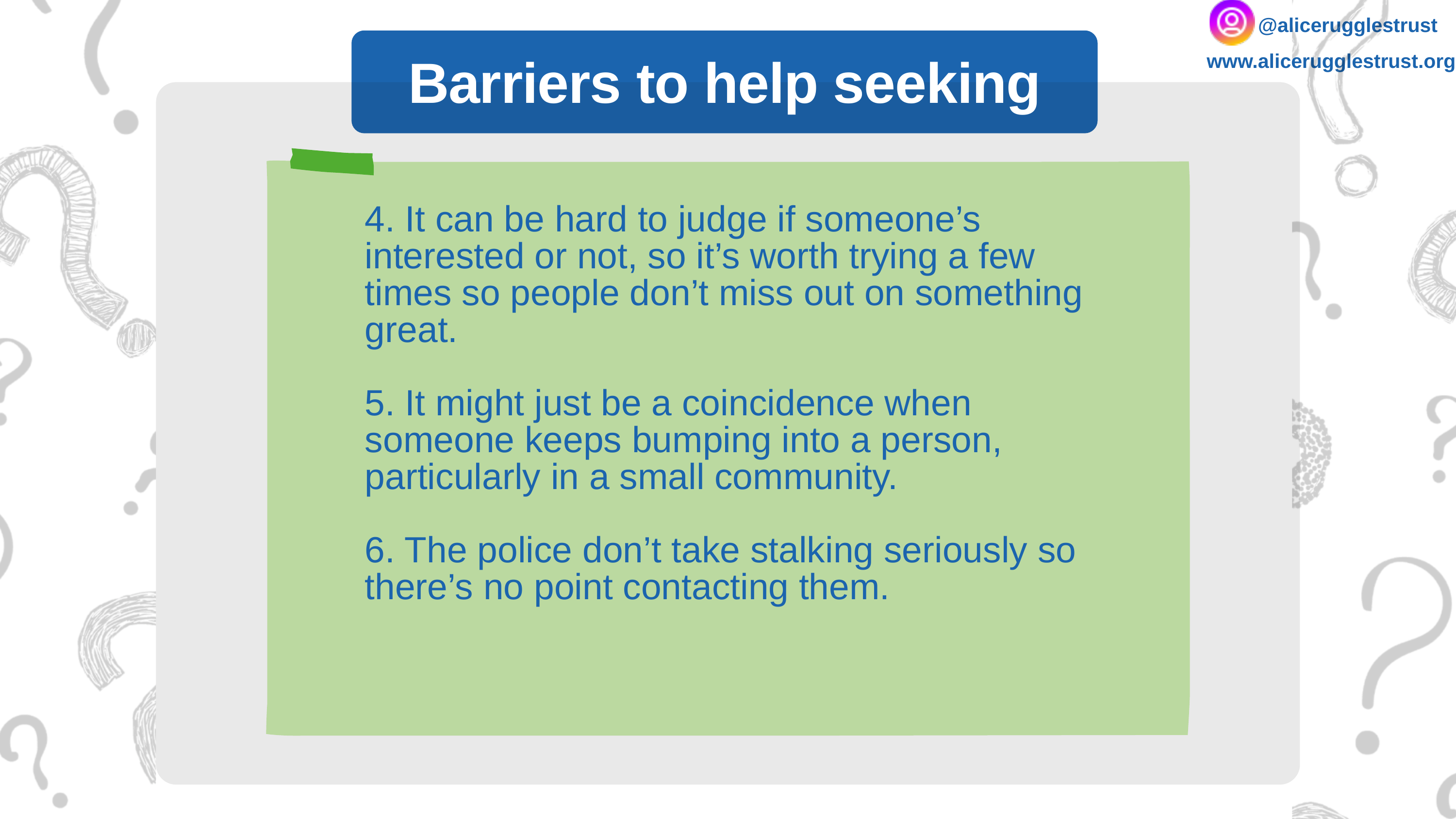

@alicerugglestrust

Barriers to help seeking
www.alicerugglestrust.org

4. It can be hard to judge if someone’s interested or not, so it’s worth trying a few times so people don’t miss out on something great.

5. It might just be a coincidence when someone keeps bumping into a person, particularly in a small community.

6. The police don’t take stalking seriously so there’s no point contacting them.